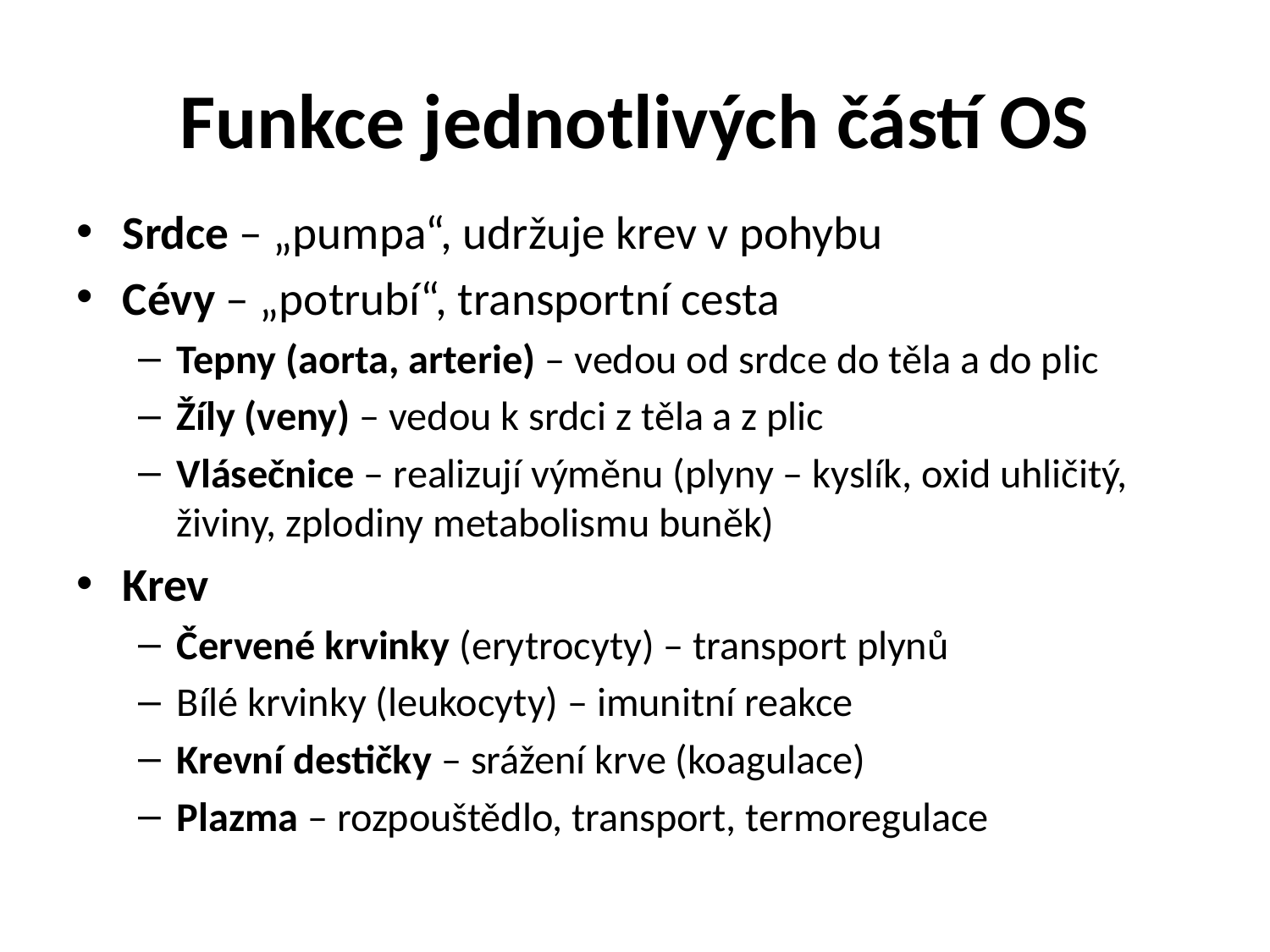

# Funkce jednotlivých částí OS
Srdce – „pumpa“, udržuje krev v pohybu
Cévy – „potrubí“, transportní cesta
Tepny (aorta, arterie) – vedou od srdce do těla a do plic
Žíly (veny) – vedou k srdci z těla a z plic
Vlásečnice – realizují výměnu (plyny – kyslík, oxid uhličitý, živiny, zplodiny metabolismu buněk)
Krev
Červené krvinky (erytrocyty) – transport plynů
Bílé krvinky (leukocyty) – imunitní reakce
Krevní destičky – srážení krve (koagulace)
Plazma – rozpouštědlo, transport, termoregulace